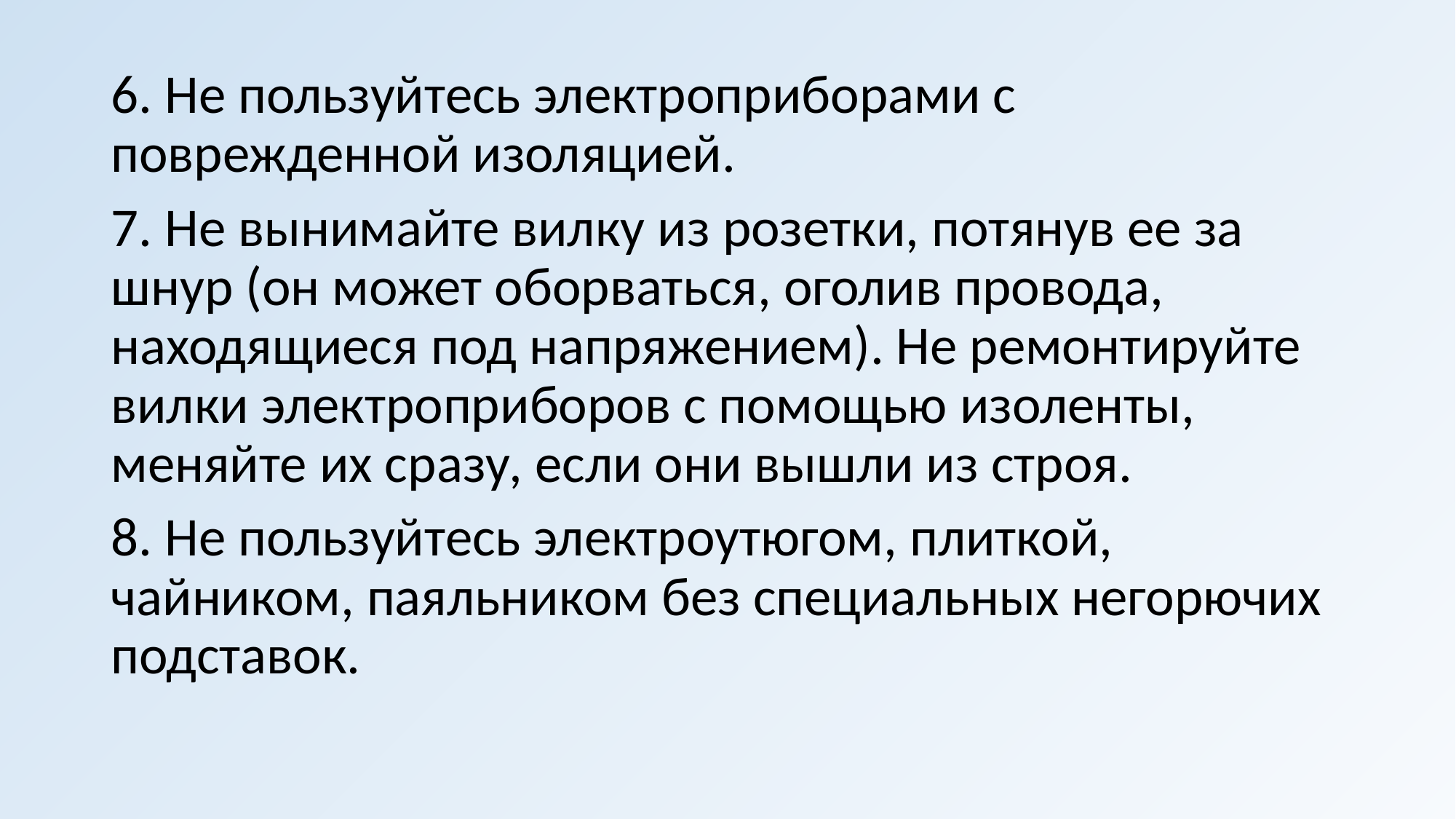

6. Не пользуйтесь электроприборами с поврежденной изоляцией.
7. Не вынимайте вилку из розетки, потянув ее за шнур (он может оборваться, оголив провода, находящиеся под напряжением). Не ремонтируйте вилки электроприборов с помощью изоленты, меняйте их сразу, если они вышли из строя.
8. Не пользуйтесь электроутюгом, плиткой, чайником, паяльником без специальных негорючих подставок.